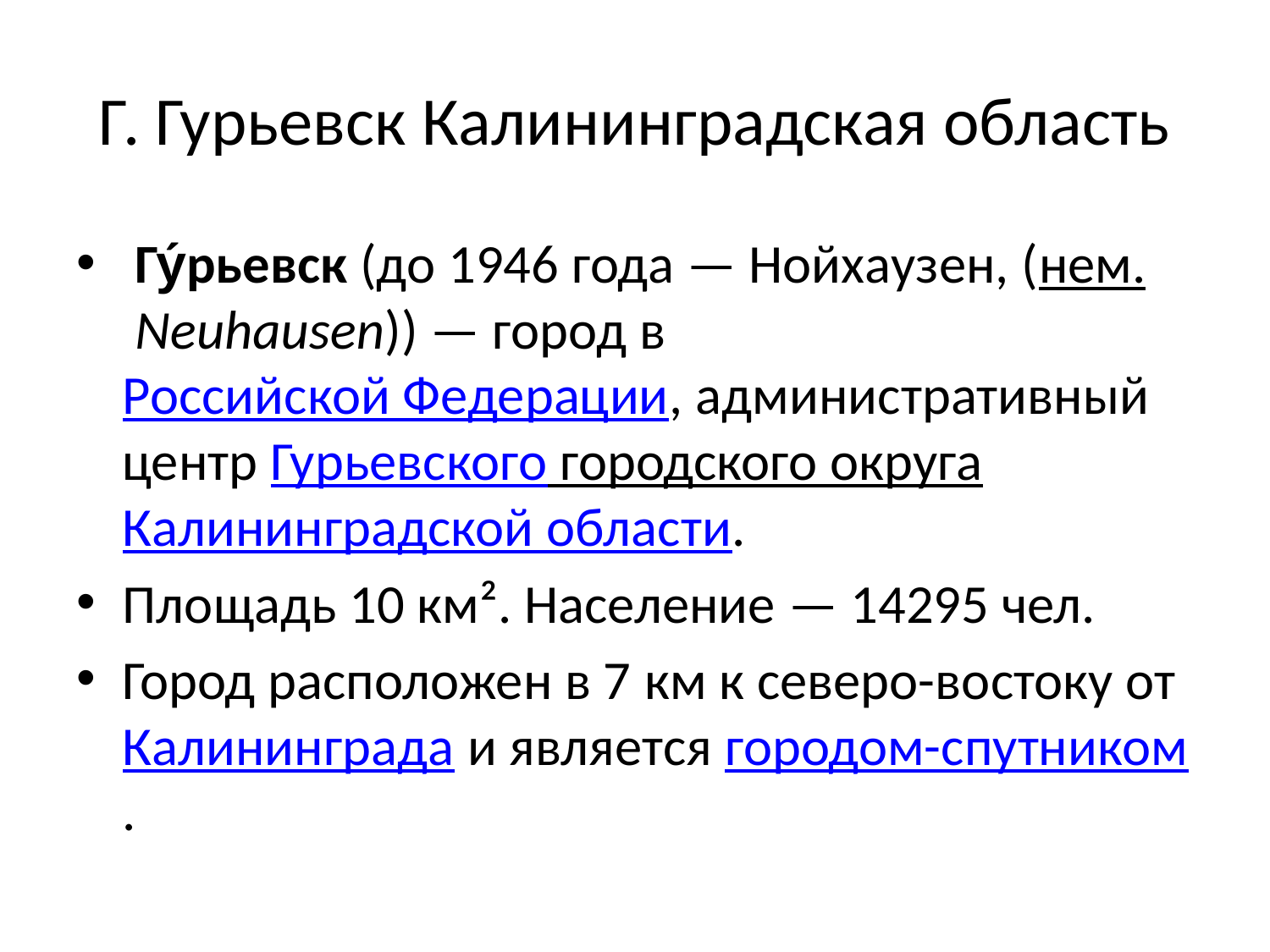

# Г. Гурьевск Калининградская область
 Гу́рьевск (до 1946 года — Нойхаузен, (нем. Neuhausen)) — город в Российской Федерации, административный центр Гурьевского городского округа Калининградской области.
Площадь 10 км². Население — 14295 чел.
Город расположен в 7 км к северо-востоку от Калининграда и является городом-спутником.